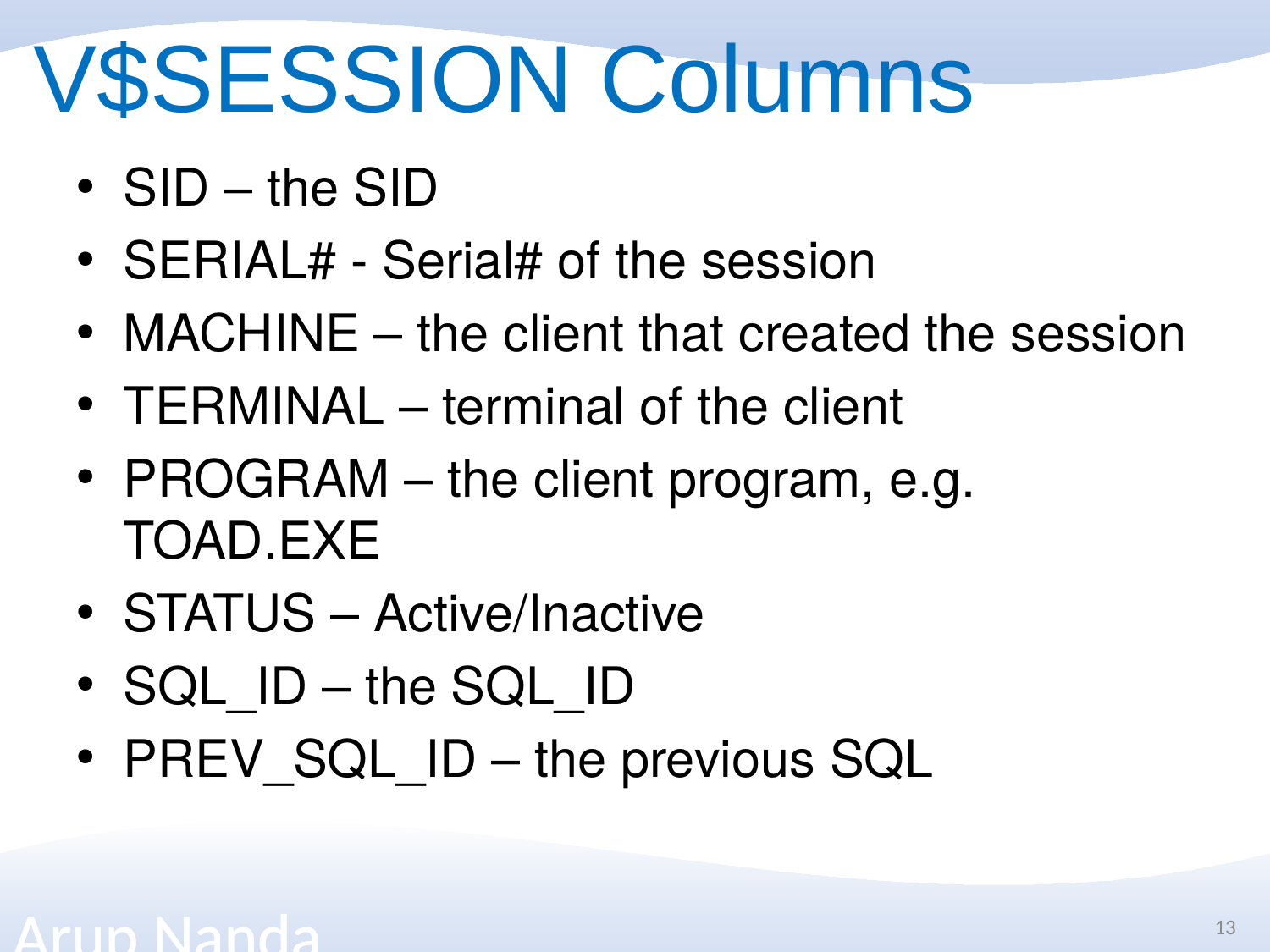

# V$SESSION Columns
SID – the SID
SERIAL# - Serial# of the session
MACHINE – the client that created the session
TERMINAL – terminal of the client
PROGRAM – the client program, e.g. TOAD.EXE
STATUS – Active/Inactive
SQL_ID – the SQL_ID
PREV_SQL_ID – the previous SQL
13